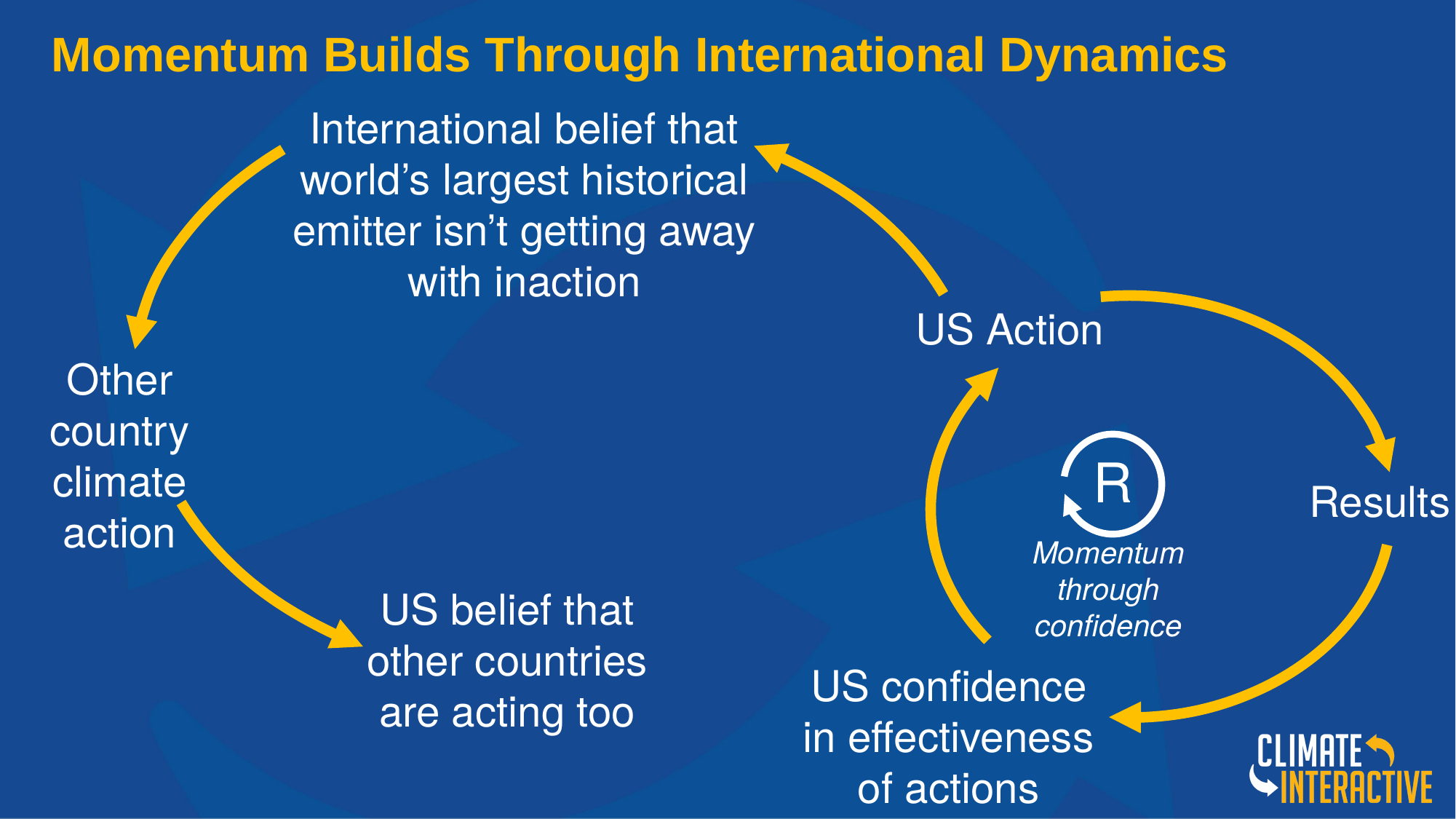

# Momentum Builds Through International Dynamics

International belief that world’s largest historical emitter isn’t getting away with inaction

US Action

Other country climate action

R
Results
Momentum through confidence
US belief that other countries are acting too
US confidence in effectiveness of actions